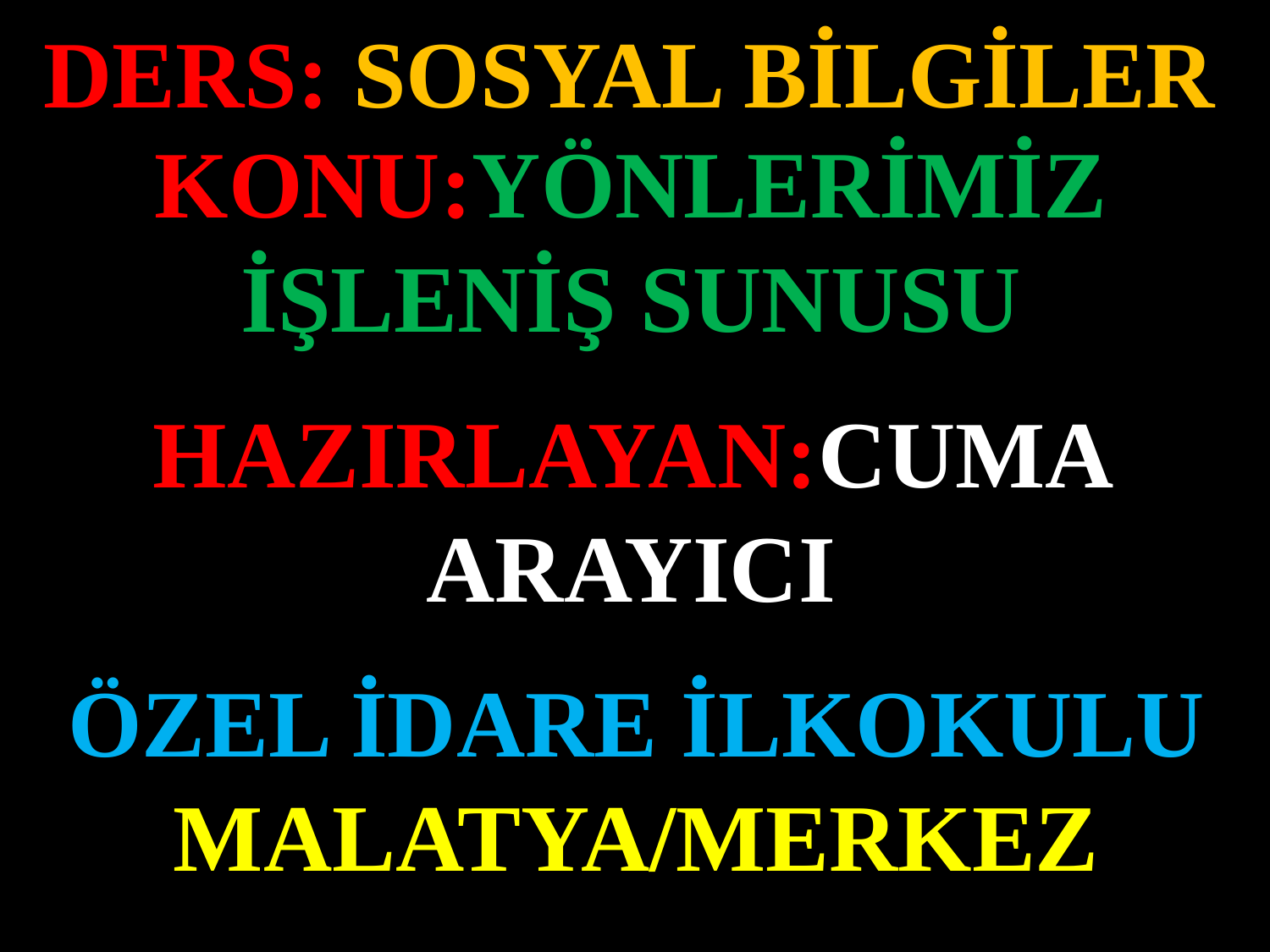

DERS: SOSYAL BİLGİLER
KONU:YÖNLERİMİZ İŞLENİŞ SUNUSU
#
HAZIRLAYAN:CUMA ARAYICI
ÖZEL İDARE İLKOKULU MALATYA/MERKEZ